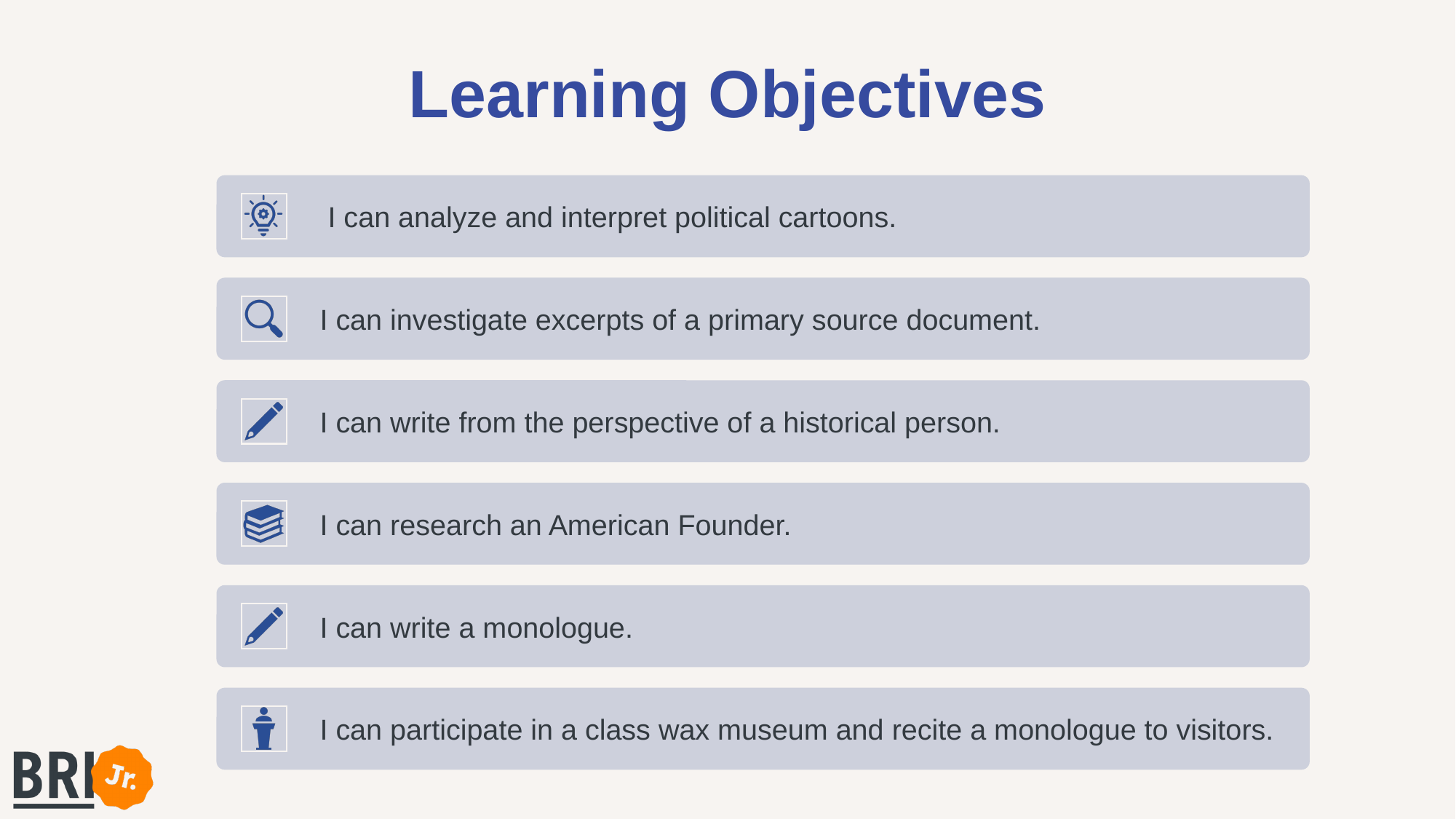

# Learning Objectives
 I can analyze and interpret political cartoons.
I can investigate excerpts of a primary source document.
I can write from the perspective of a historical person.
I can research an American Founder.
I can write a monologue.
I can participate in a class wax museum and recite a monologue to visitors.